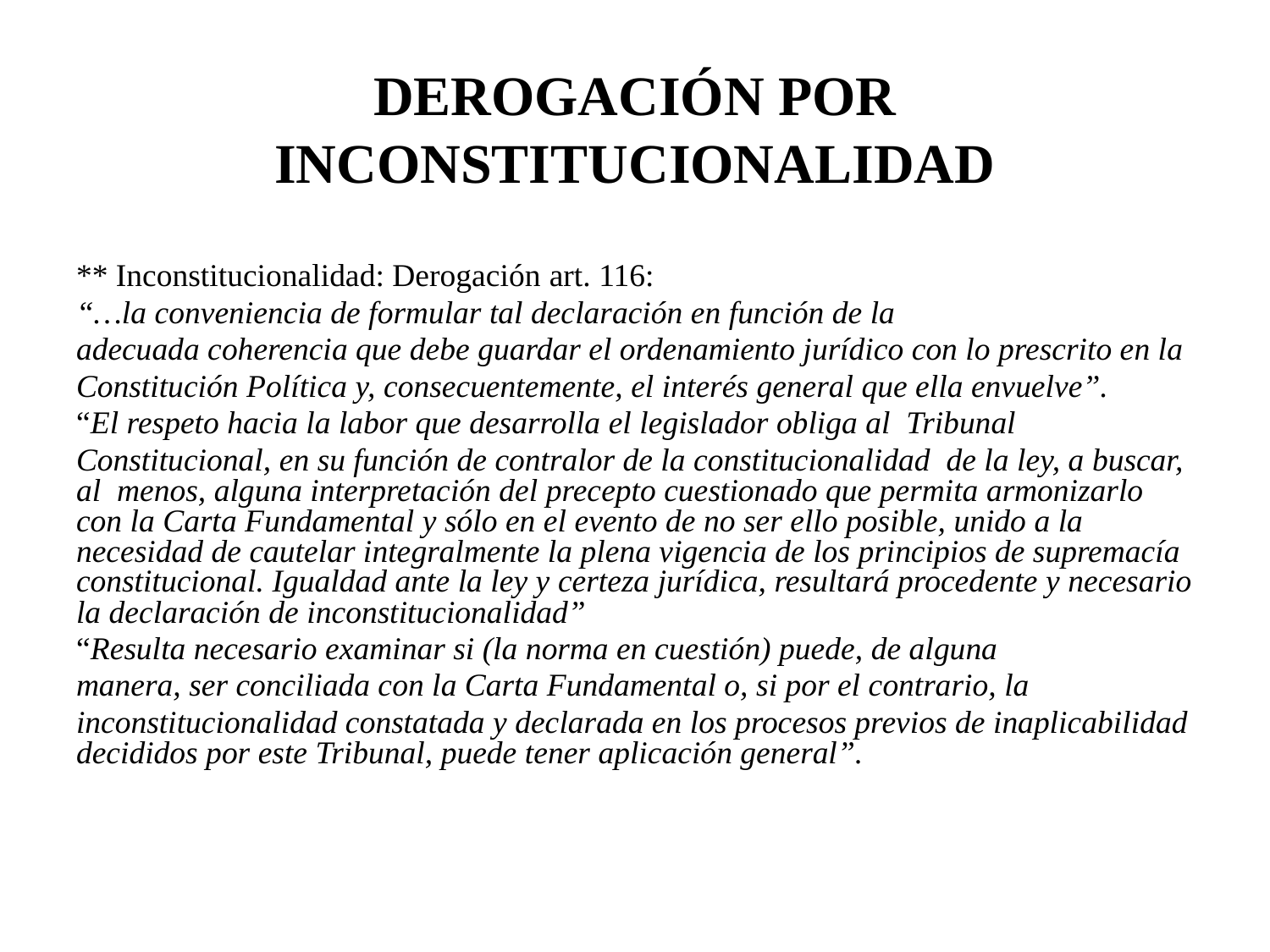

# DEROGACIÓN POR INCONSTITUCIONALIDAD
** Inconstitucionalidad: Derogación art. 116:
“…la conveniencia de formular tal declaración en función de la
adecuada coherencia que debe guardar el ordenamiento jurídico con lo prescrito en la
Constitución Política y, consecuentemente, el interés general que ella envuelve”.
“El respeto hacia la labor que desarrolla el legislador obliga al  Tribunal
Constitucional, en su función de contralor de la constitucionalidad  de la ley, a buscar, al  menos, alguna interpretación del precepto cuestionado que permita armonizarlo con la Carta Fundamental y sólo en el evento de no ser ello posible, unido a la necesidad de cautelar integralmente la plena vigencia de los principios de supremacía constitucional. Igualdad ante la ley y certeza jurídica, resultará procedente y necesario la declaración de inconstitucionalidad”
“Resulta necesario examinar si (la norma en cuestión) puede, de alguna
manera, ser conciliada con la Carta Fundamental o, si por el contrario, la
inconstitucionalidad constatada y declarada en los procesos previos de inaplicabilidad decididos por este Tribunal, puede tener aplicación general”.